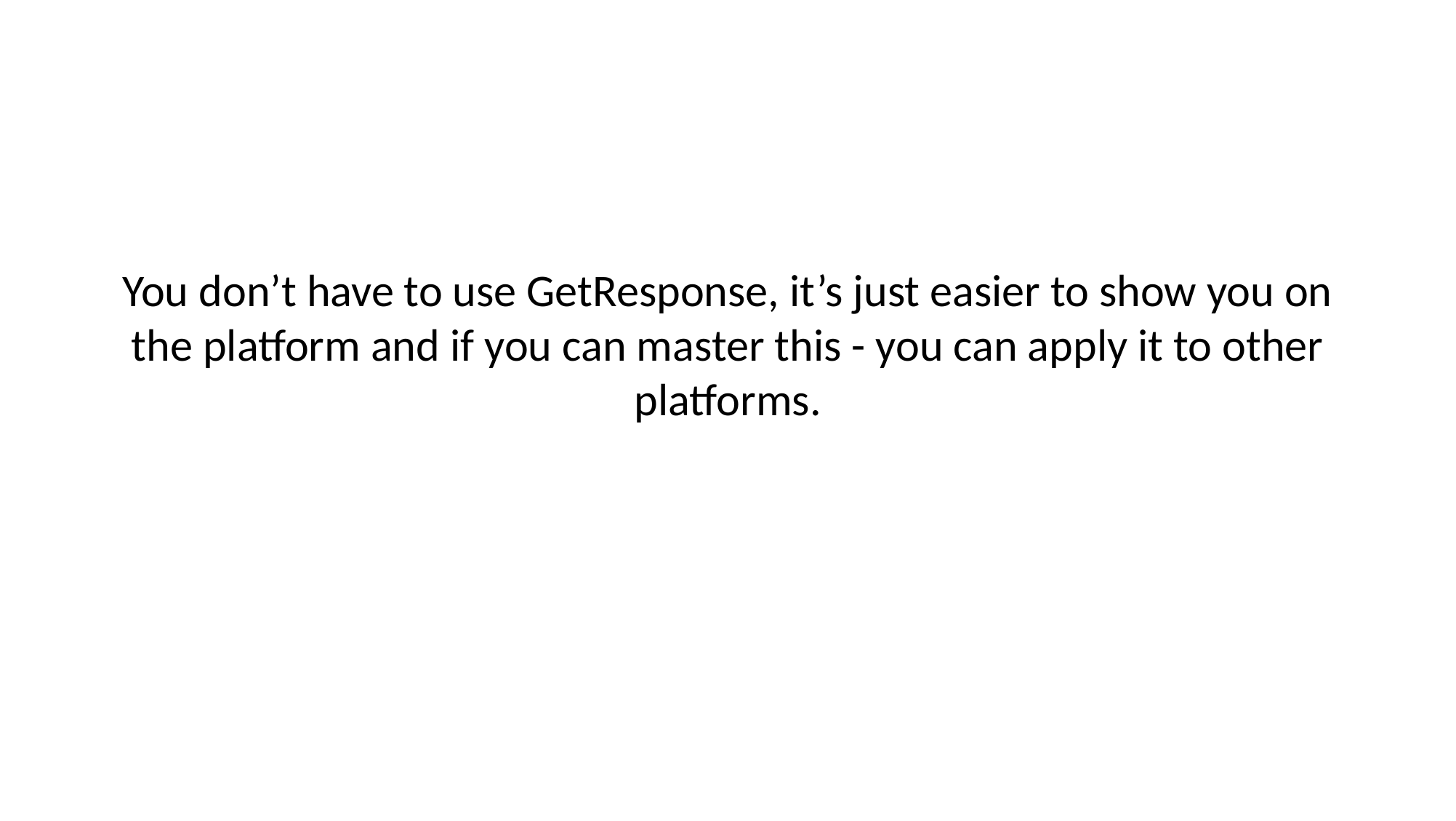

# You don’t have to use GetResponse, it’s just easier to show you on the platform and if you can master this - you can apply it to other platforms.